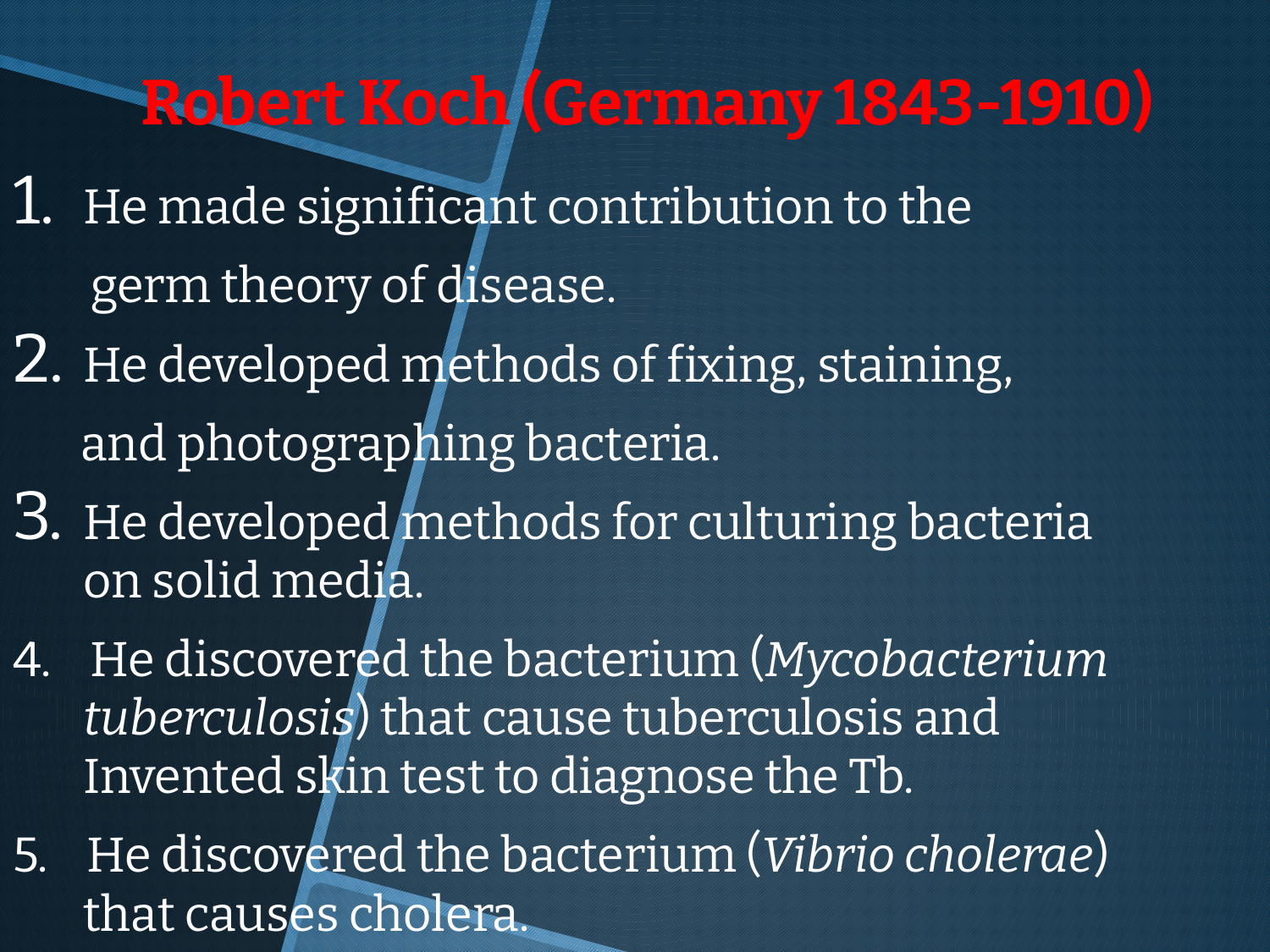

# Robert Koch (Germany 1843-1910)
He made significant contribution to the
        germ theory of disease.
He developed methods of fixing, staining,
       and photographing bacteria.
He developed methods for culturing bacteria on solid media.
4.    He discovered the bacterium (Mycobacterium tuberculosis) that cause tuberculosis and Invented skin test to diagnose the Tb.
5.    He discovered the bacterium (Vibrio cholerae) that causes cholera.